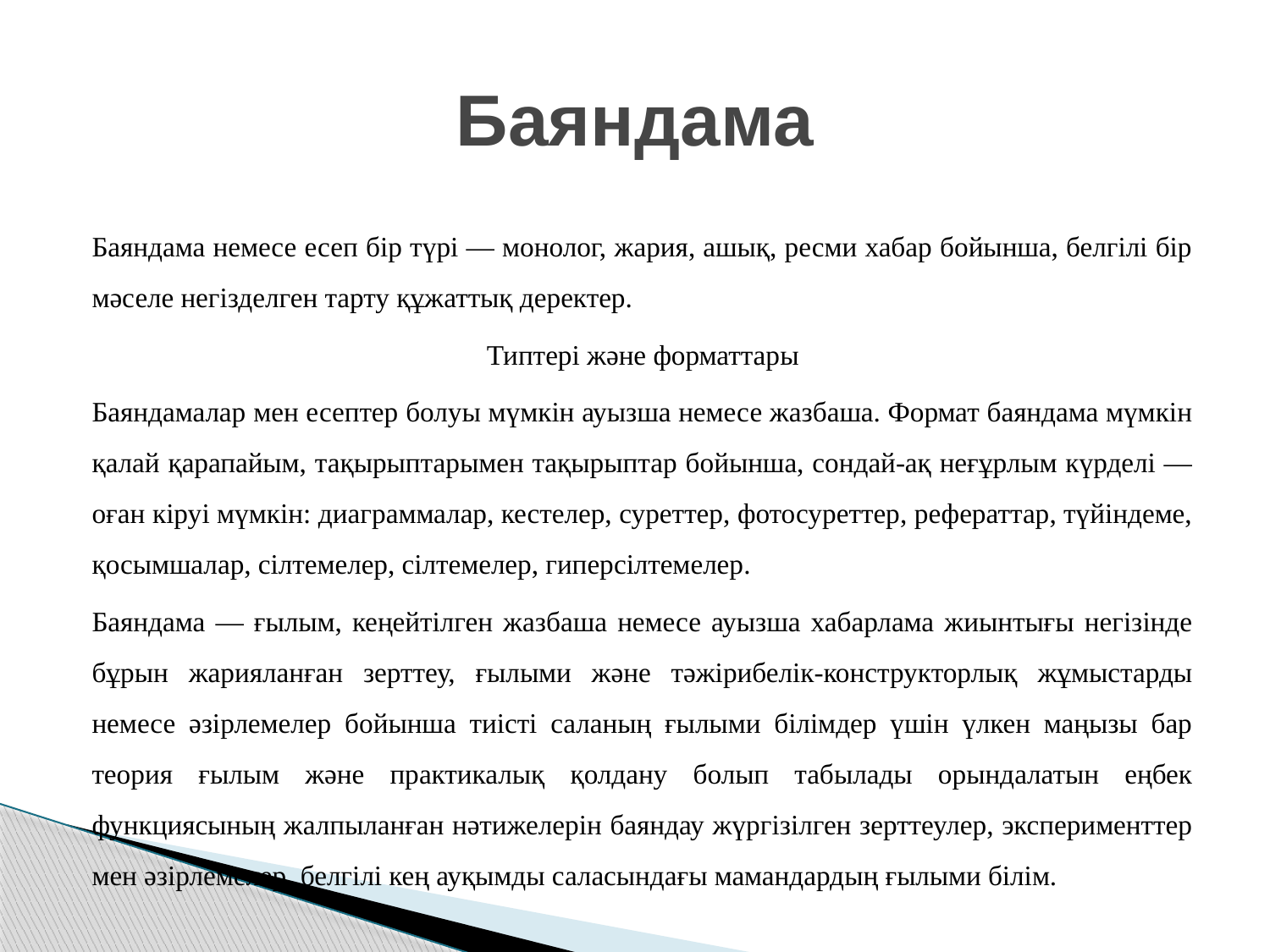

# Баяндама
Баяндама немесе есеп бір түрі — монолог, жария, ашық, ресми хабар бойынша, белгілі бір мәселе негізделген тарту құжаттық деректер.
Типтері және форматтары
Баяндамалар мен есептер болуы мүмкін ауызша немесе жазбаша. Формат баяндама мүмкін қалай қарапайым, тақырыптарымен тақырыптар бойынша, сондай-ақ неғұрлым күрделі — оған кіруі мүмкін: диаграммалар, кестелер, суреттер, фотосуреттер, рефераттар, түйіндеме, қосымшалар, сілтемелер, сілтемелер, гиперсілтемелер.
	Баяндама — ғылым, кеңейтілген жазбаша немесе ауызша хабарлама жиынтығы негізінде бұрын жарияланған зерттеу, ғылыми және тәжірибелік-конструкторлық жұмыстарды немесе әзірлемелер бойынша тиісті саланың ғылыми білімдер үшін үлкен маңызы бар теория ғылым және практикалық қолдану болып табылады орындалатын еңбек функциясының жалпыланған нәтижелерін баяндау жүргізілген зерттеулер, эксперименттер мен әзірлемелер, белгілі кең ауқымды саласындағы мамандардың ғылыми білім.